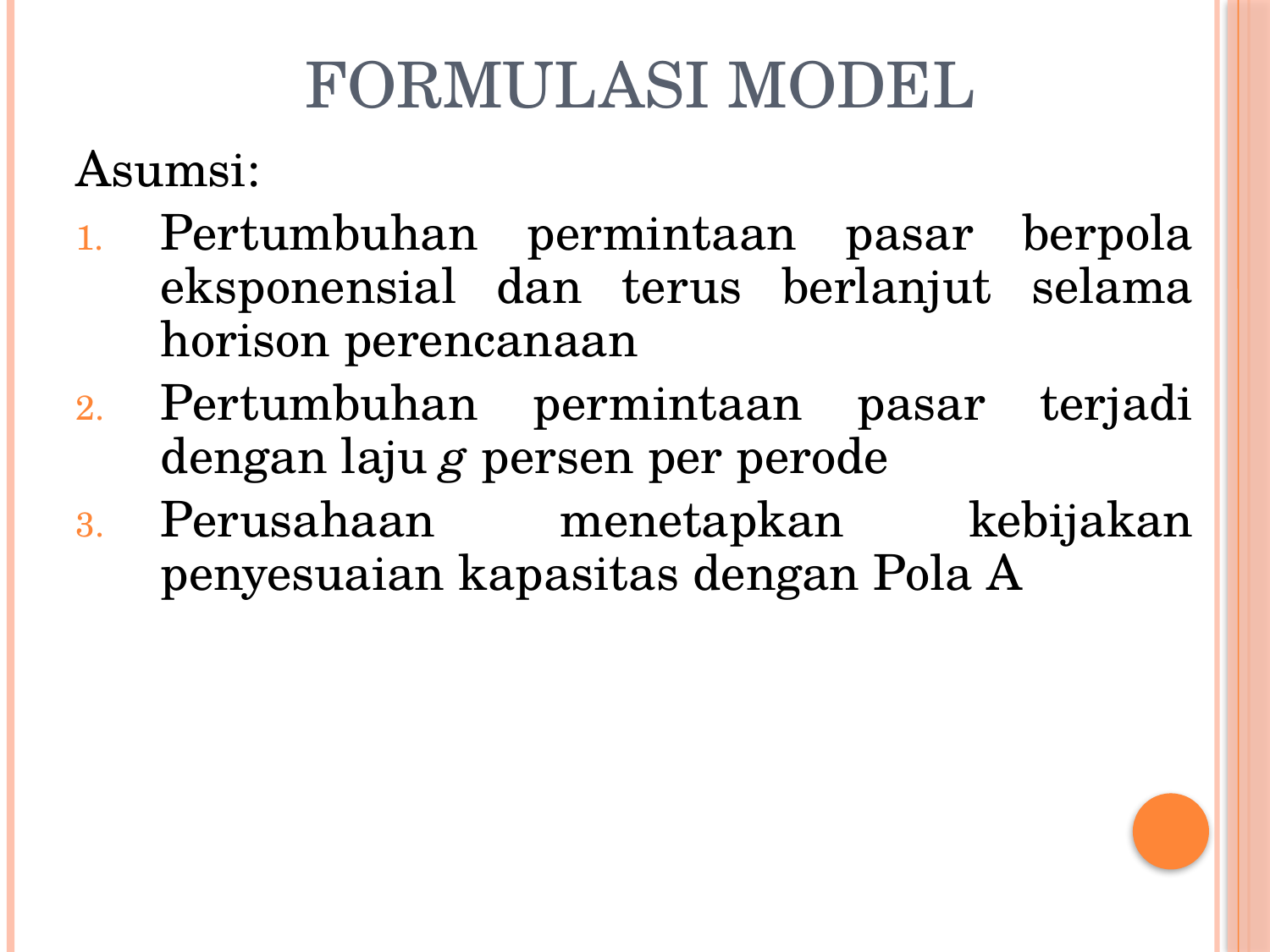

# Formulasi Model
Asumsi:
Pertumbuhan permintaan pasar berpola eksponensial dan terus berlanjut selama horison perencanaan
Pertumbuhan permintaan pasar terjadi dengan laju g persen per perode
Perusahaan menetapkan kebijakan penyesuaian kapasitas dengan Pola A